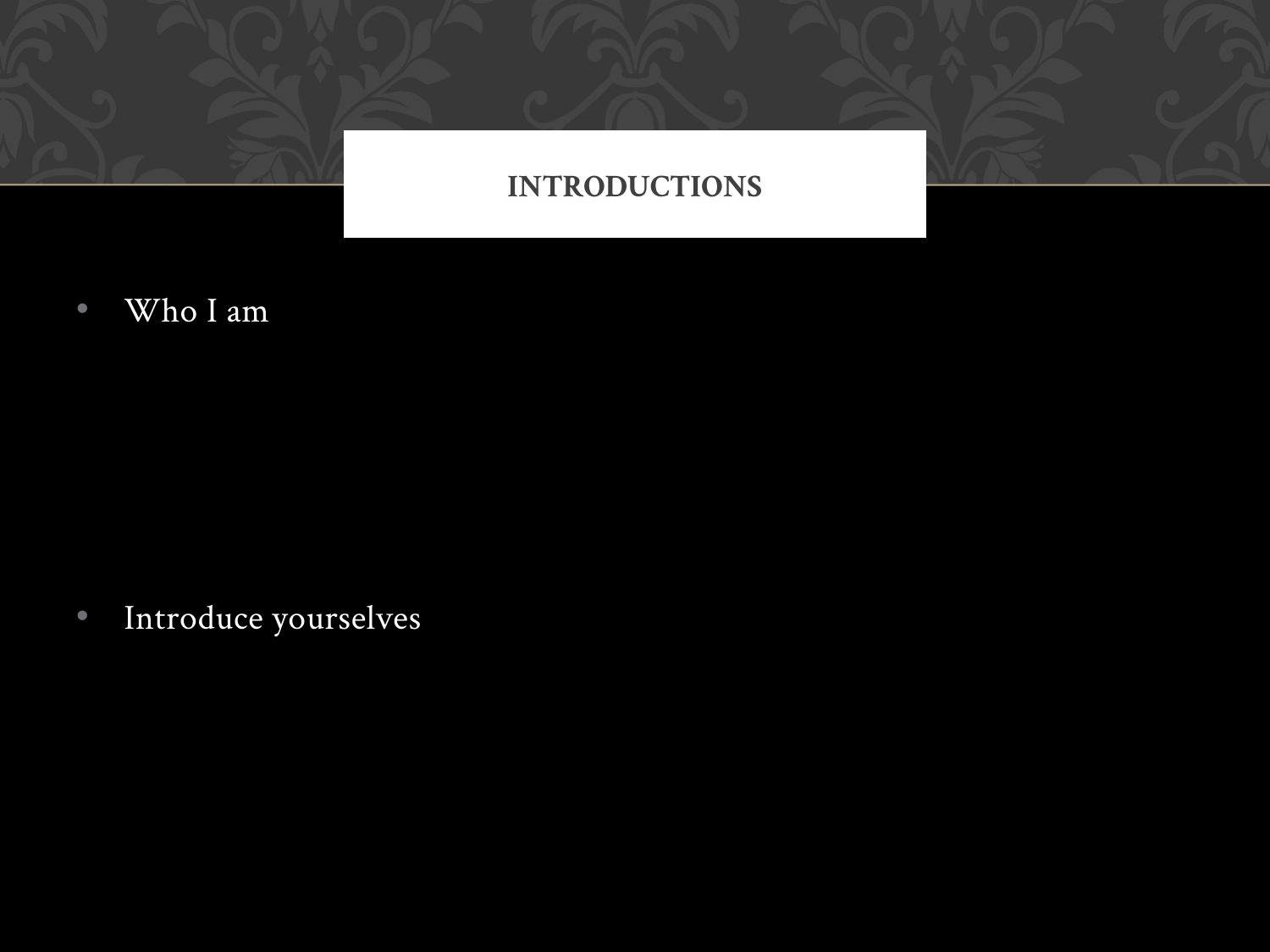

# Introductions
Who I am
Introduce yourselves